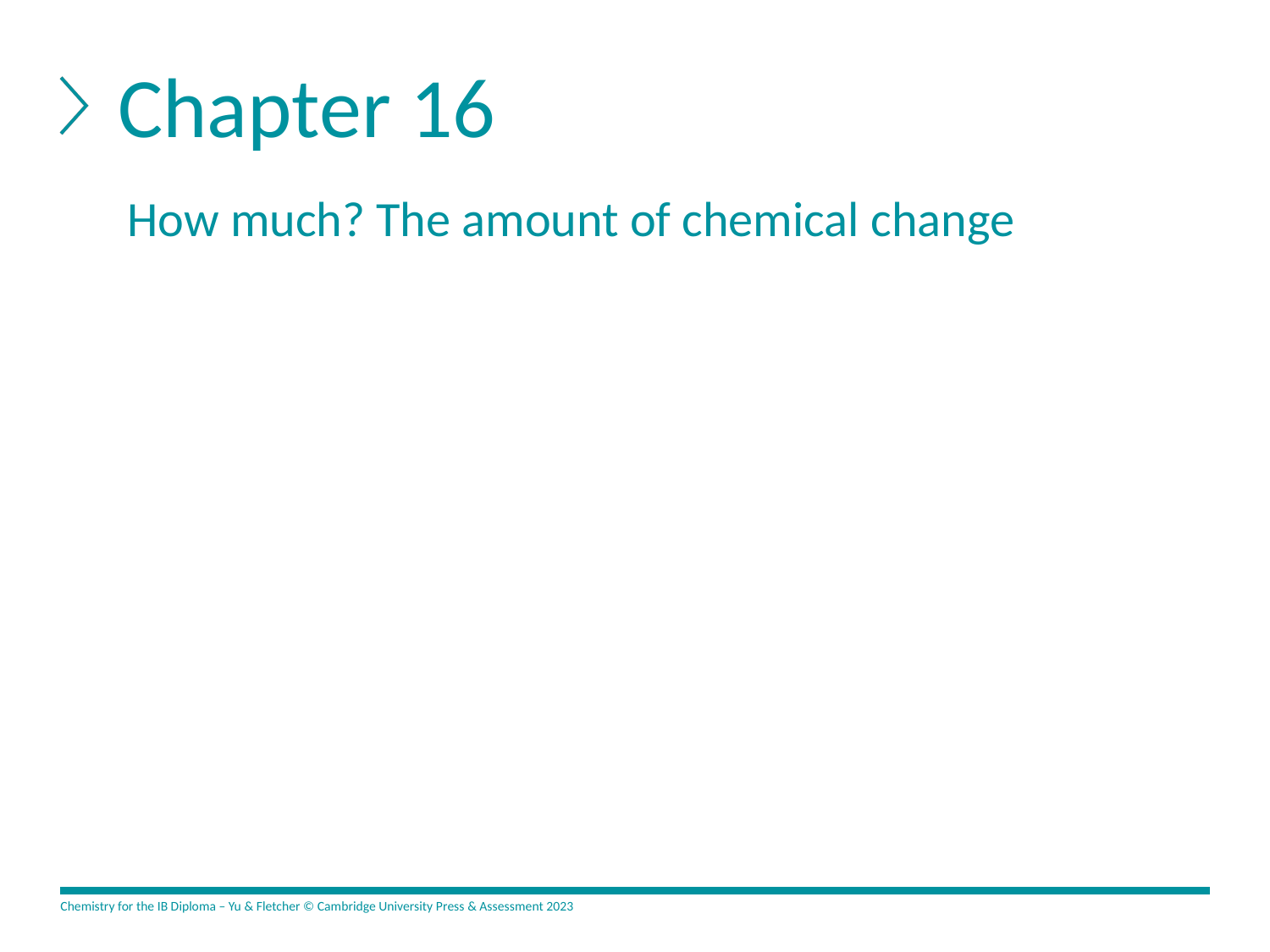

# Chapter 16
How much? The amount of chemical change